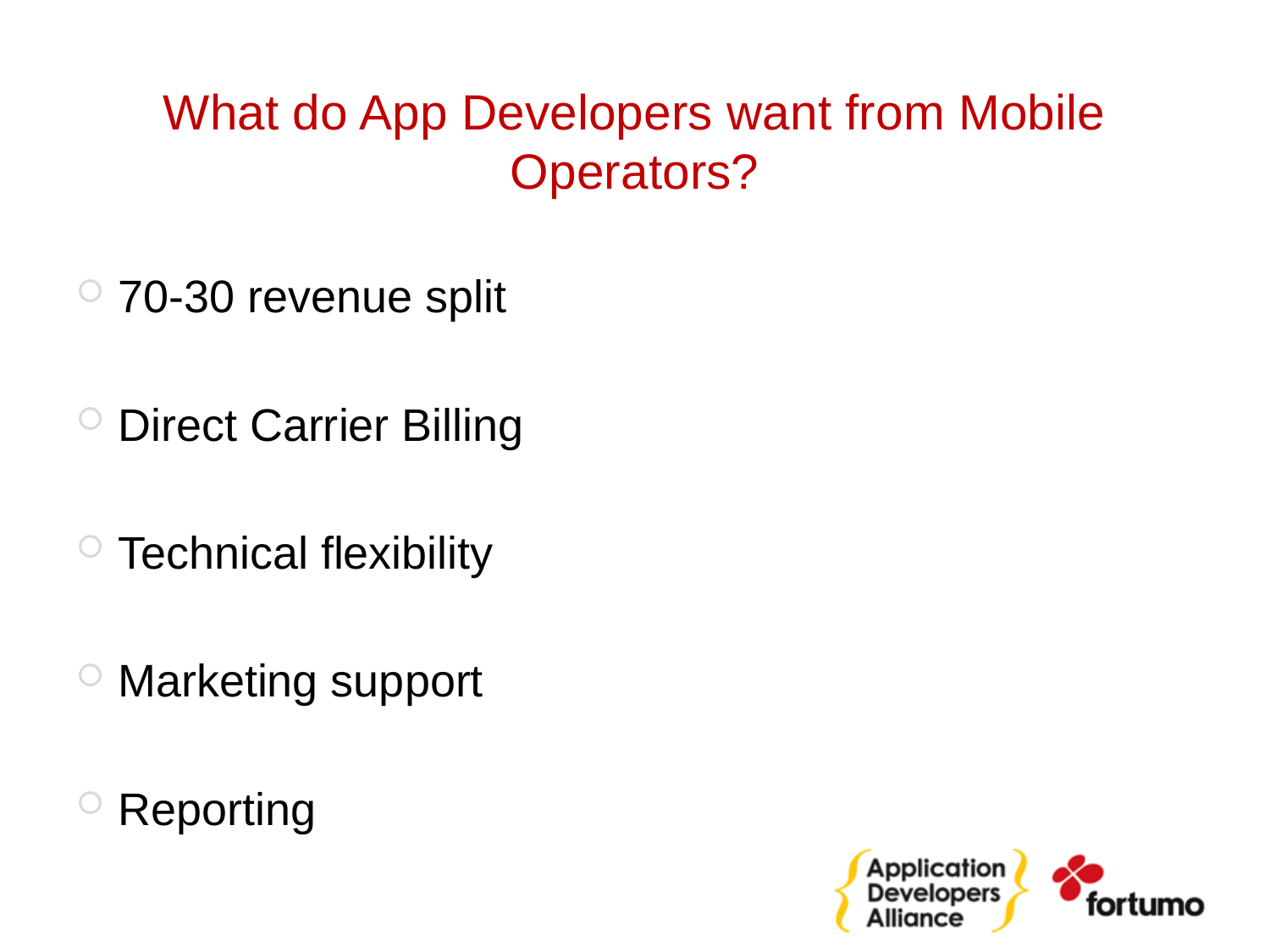

# What do App Developers want from Mobile Operators?
70-30 revenue split

Direct Carrier Billing

Technical flexibility

Marketing support

Reporting